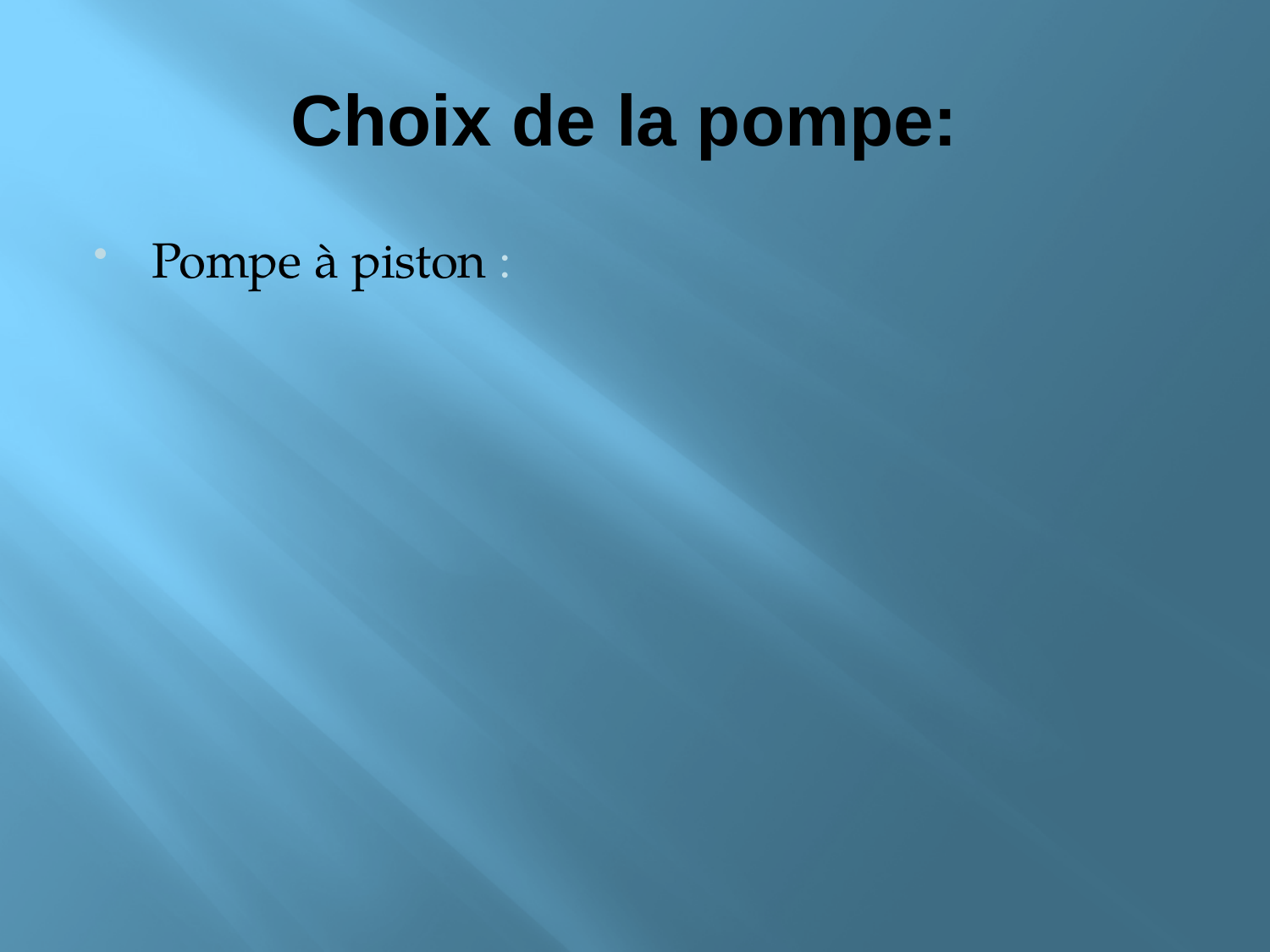

# Choix de la pompe:
Pompe à piston :